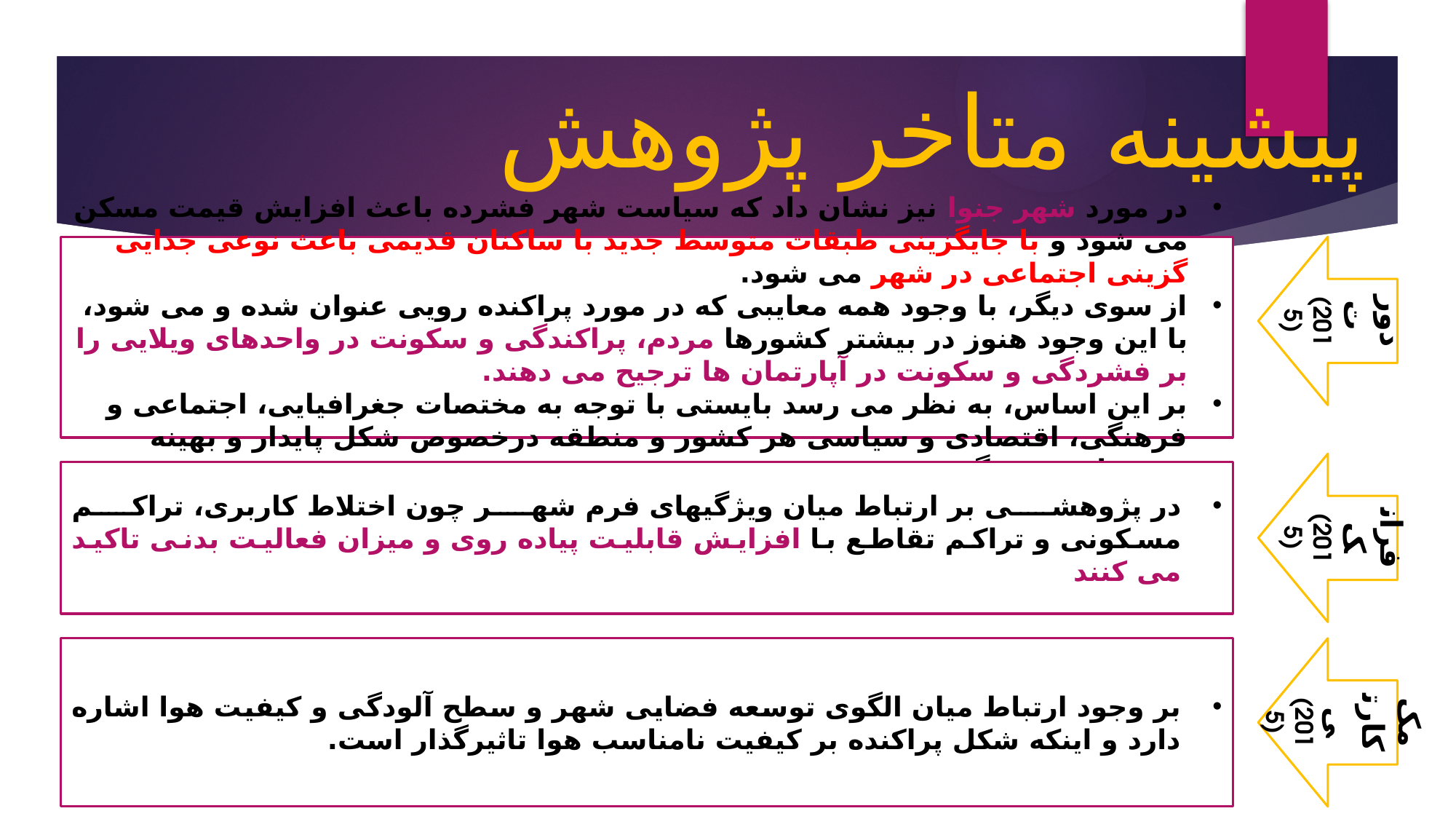

پیشینه متاخر پژوهش      ده سال اخیر
دورت
(2015)
در مورد شهر جنوا نیز نشان داد که سیاست شهر فشرده باعث افزایش قیمت مسكن می شود و با جایگزینی طبقات متوسط جدید با ساکنان قدیمی باعث نوعی جدایی گزینی اجتماعی در شهر می شود.
از سوی دیگر، با وجود همه معایبی که در مورد پراکنده رویی عنوان شده و می شود، با این وجود هنوز در بیشتر کشورها مردم، پراکندگی و سكونت در واحدهای ویلایی را بر فشردگی و سكونت در آپارتمان ها ترجیح می دهند.
بر این اساس، به نظر می رسد بایستی با توجه به مختصات جغرافیایی، اجتماعی و فرهنگی، اقتصادی و سیاسی هر کشور و منطقه درخصوص شكل پایدار و بهینه شهرها تصمیم گیری نمود.
فرانک
(2015)
در پژوهشی بر ارتباط میان ویژگیهای فرم شهر چون اختلاط کاربری، تراکم مسكونی و تراکم تقاطع با افزایش قابلیت پیاده روی و میزان فعالیت بدنی تاکید می کنند
مک کارتی
(2015)
بر وجود ارتباط میان الگوی توسعه فضایی شهر و سطح آلودگی و کیفیت هوا اشاره دارد و اینكه شكل پراکنده بر کیفیت نامناسب هوا تاثیرگذار است.